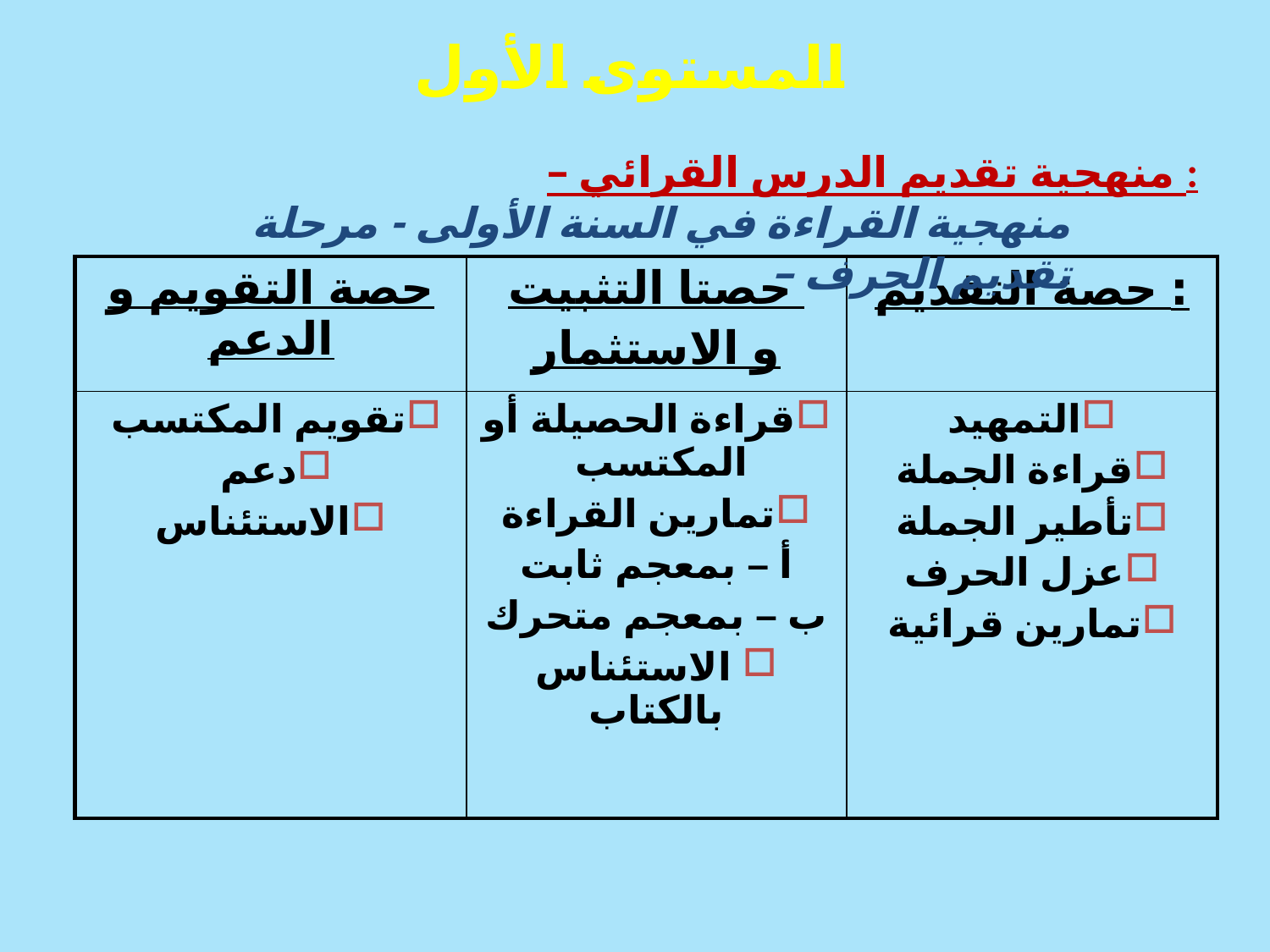

المستوى الأول
– منهجية تقديم الدرس القرائي :
منهجية القراءة في السنة الأولى - مرحلة تقديم الحرف –

| حصة التقويم و الدعم | حصتا التثبيت و الاستثمار | حصة التقديم : |
| --- | --- | --- |
| تقويم المكتسب دعم الاستئناس | قراءة الحصيلة أو المكتسب تمارين القراءة أ – بمعجم ثابت ب – بمعجم متحرك الاستئناس بالكتاب | التمهيد قراءة الجملة تأطير الجملة عزل الحرف تمارين قرائية |